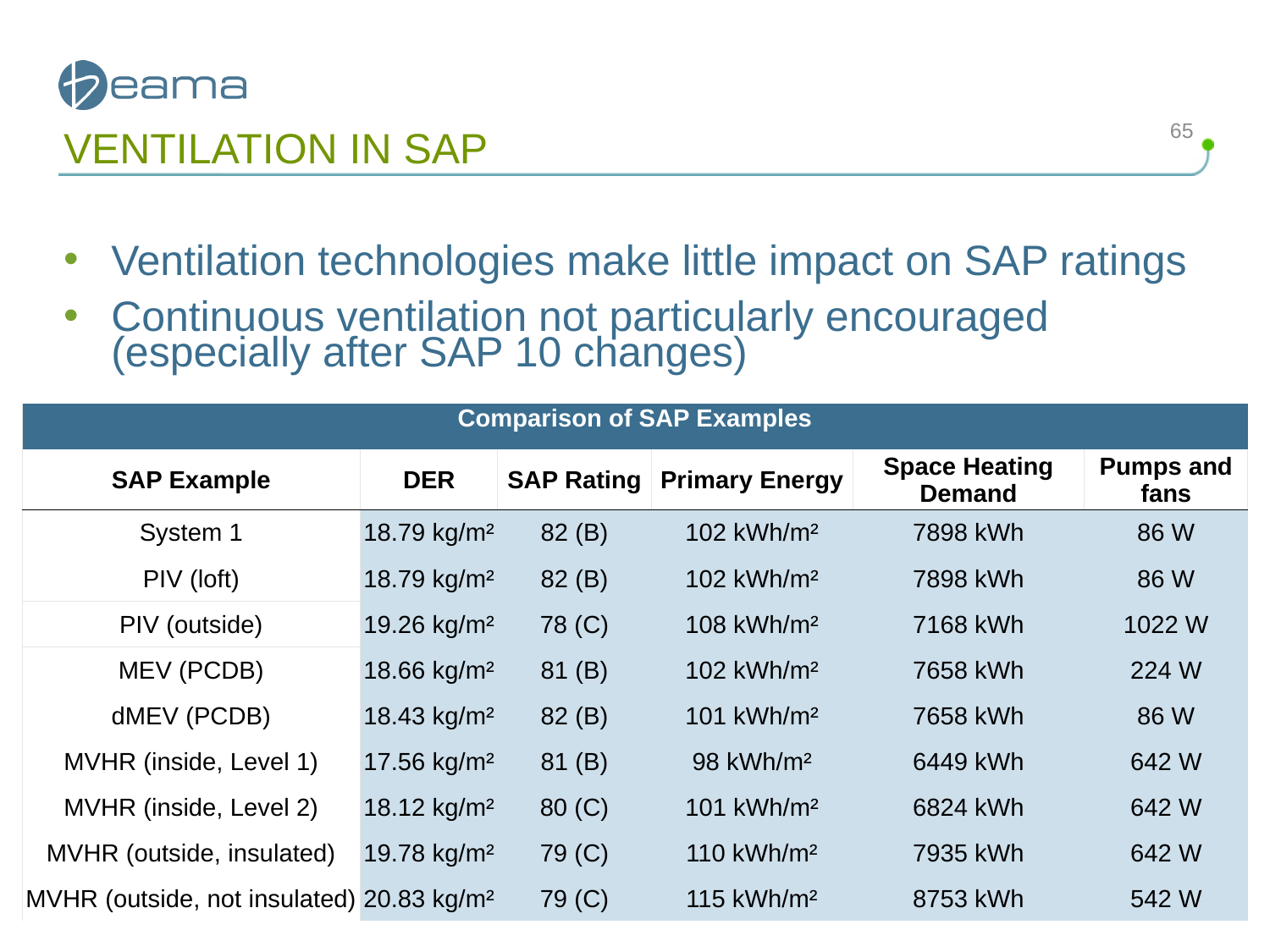

65
# VENTILATION IN SAP
Ventilation technologies make little impact on SAP ratings
Continuous ventilation not particularly encouraged (especially after SAP 10 changes)
| Comparison of SAP Examples |  |  |  |  |  |
| --- | --- | --- | --- | --- | --- |
| SAP Example | DER | SAP Rating | Primary Energy | Space Heating Demand | Pumps and fans |
| System 1 | 18.79 kg/m² | 82 (B) | 102 kWh/m² | 7898 kWh | 86 W |
| PIV (loft) | 18.79 kg/m² | 82 (B) | 102 kWh/m² | 7898 kWh | 86 W |
| PIV (outside) | 19.26 kg/m² | 78 (C) | 108 kWh/m² | 7168 kWh | 1022 W |
| MEV (PCDB) | 18.66 kg/m² | 81 (B) | 102 kWh/m² | 7658 kWh | 224 W |
| dMEV (PCDB) | 18.43 kg/m² | 82 (B) | 101 kWh/m² | 7658 kWh | 86 W |
| MVHR (inside, Level 1) | 17.56 kg/m² | 81 (B) | 98 kWh/m² | 6449 kWh | 642 W |
| MVHR (inside, Level 2) | 18.12 kg/m² | 80 (C) | 101 kWh/m² | 6824 kWh | 642 W |
| MVHR (outside, insulated) | 19.78 kg/m² | 79 (C) | 110 kWh/m² | 7935 kWh | 642 W |
| MVHR (outside, not insulated) | 20.83 kg/m² | 79 (C) | 115 kWh/m² | 8753 kWh | 542 W |